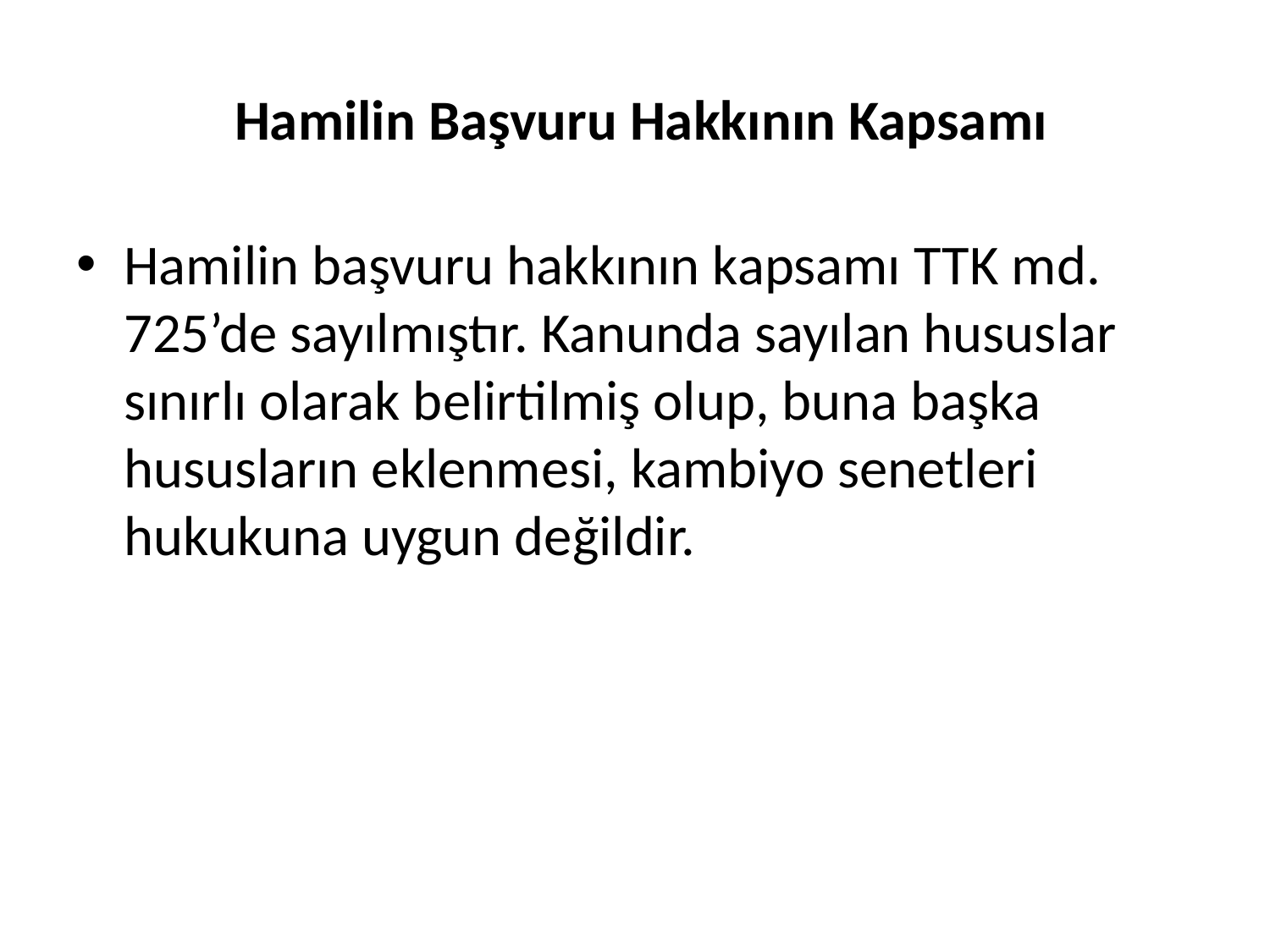

# Hamilin Başvuru Hakkının Kapsamı
Hamilin başvuru hakkının kapsamı TTK md. 725’de sayılmıştır. Kanunda sayılan hususlar sınırlı olarak belirtilmiş olup, buna başka hususların eklenmesi, kambiyo senetleri hukukuna uygun değildir.